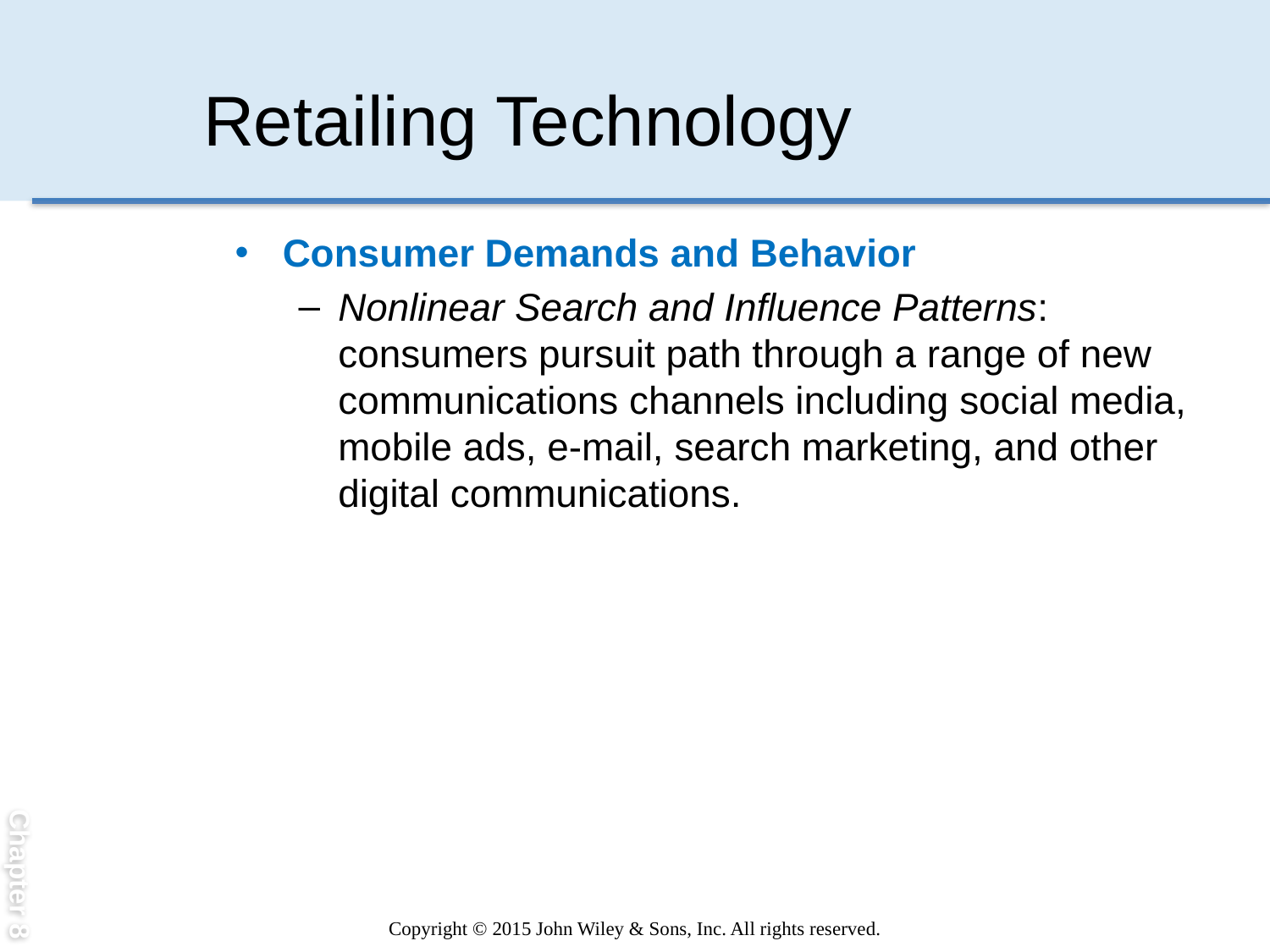

Chapter 8
# Retailing Technology
Consumer Demands and Behavior
Nonlinear Search and Influence Patterns: consumers pursuit path through a range of new communications channels including social media, mobile ads, e-mail, search marketing, and other digital communications.